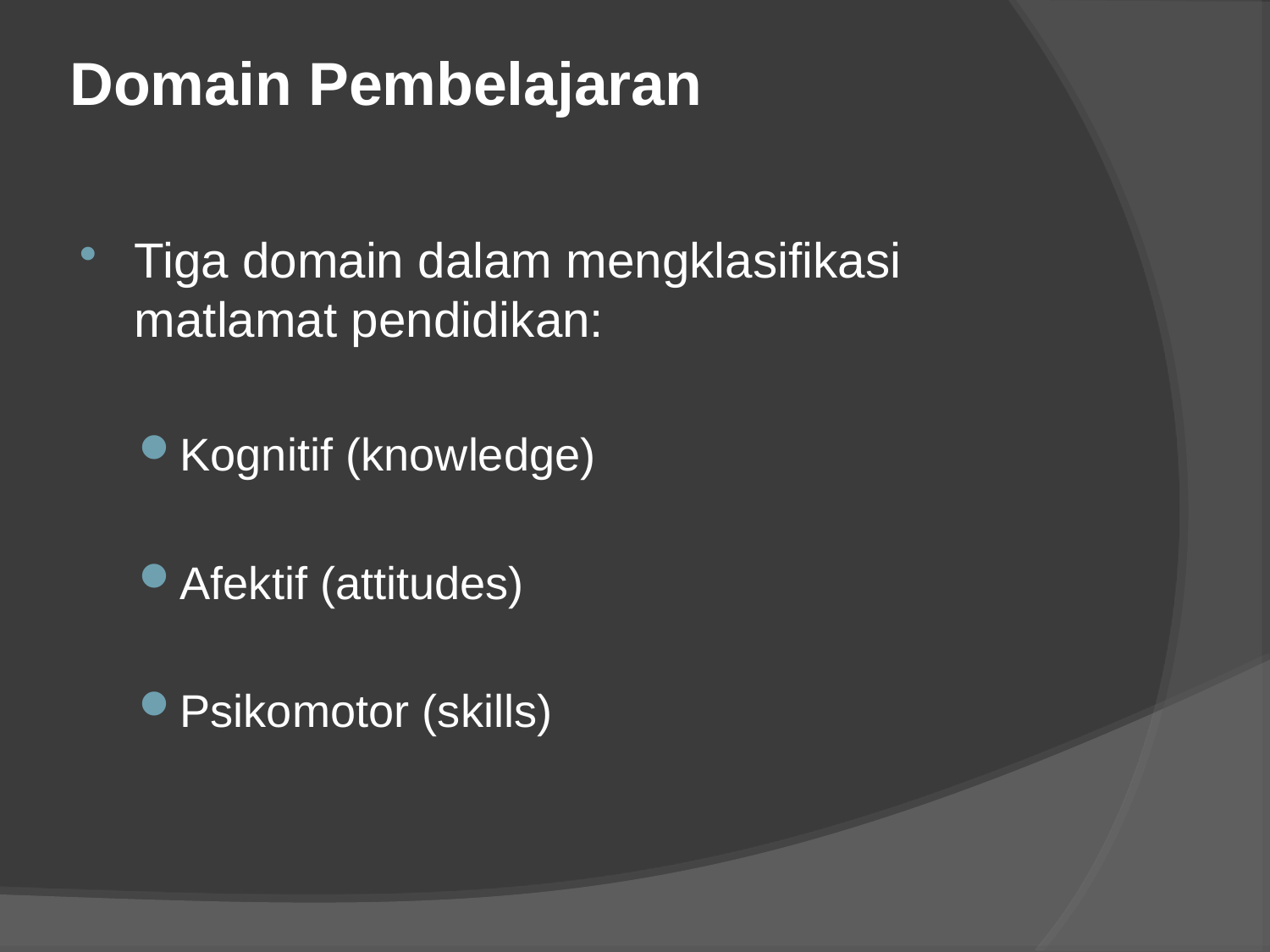

# Domain Pembelajaran
Tiga domain dalam mengklasifikasi matlamat pendidikan:

Kognitif (knowledge)

Afektif (attitudes)

Psikomotor (skills)